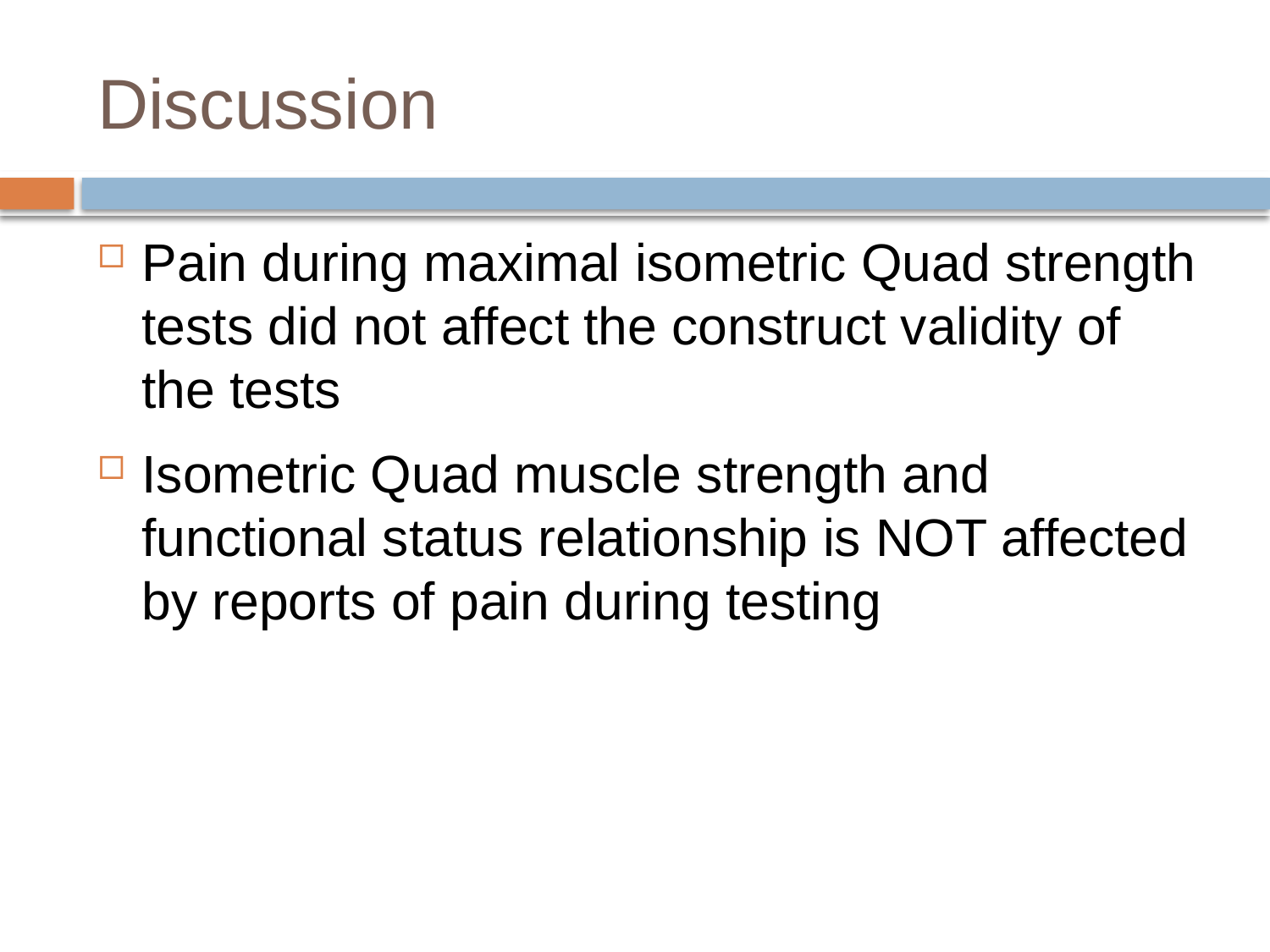

# Discussion
Pain during maximal isometric Quad strength tests did not affect the construct validity of the tests
Isometric Quad muscle strength and functional status relationship is NOT affected by reports of pain during testing